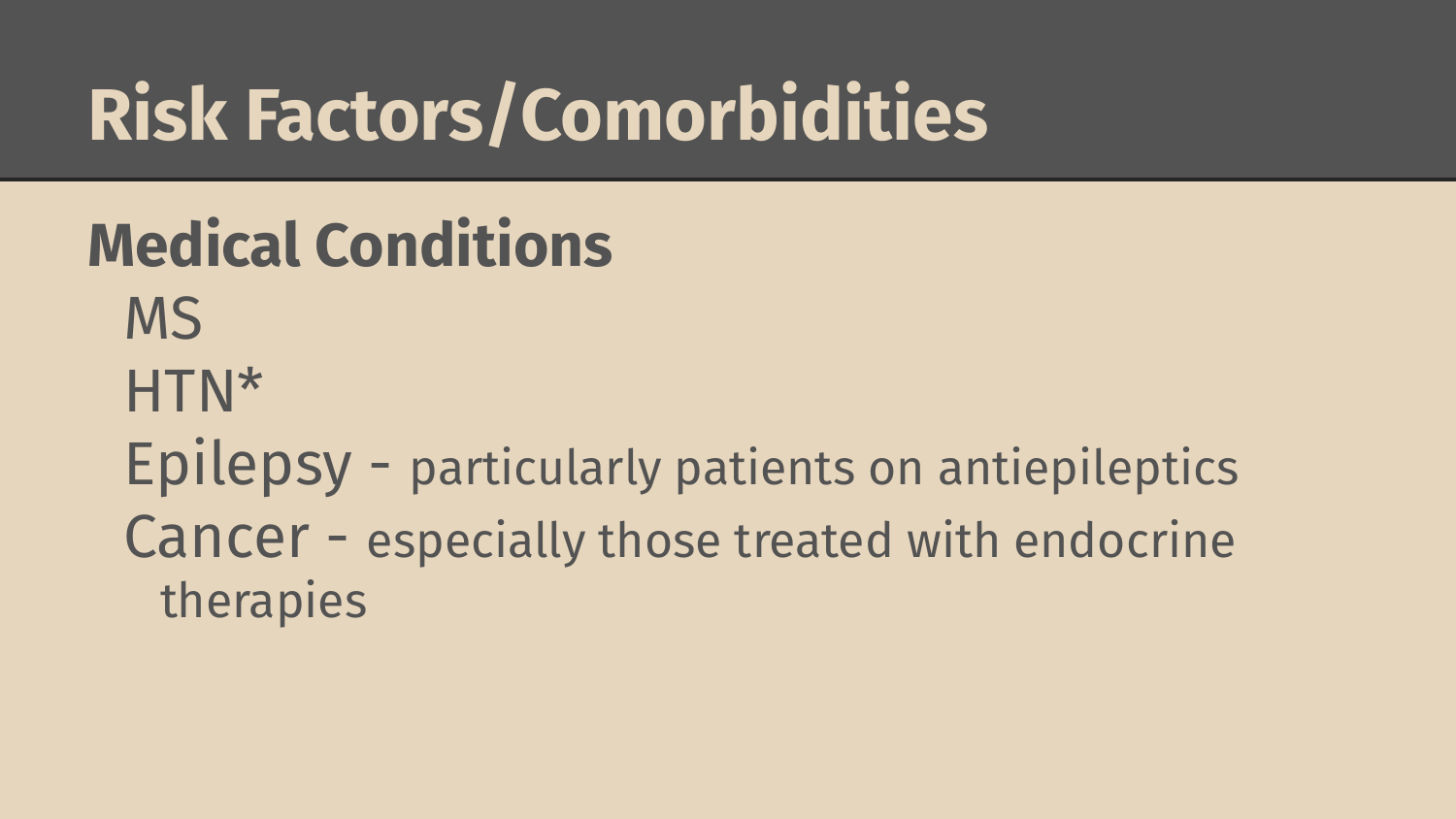

# Risk Factors/Comorbidities
Medical Conditions
MS
HTN*
Epilepsy - particularly patients on antiepileptics
Cancer - especially those treated with endocrine therapies